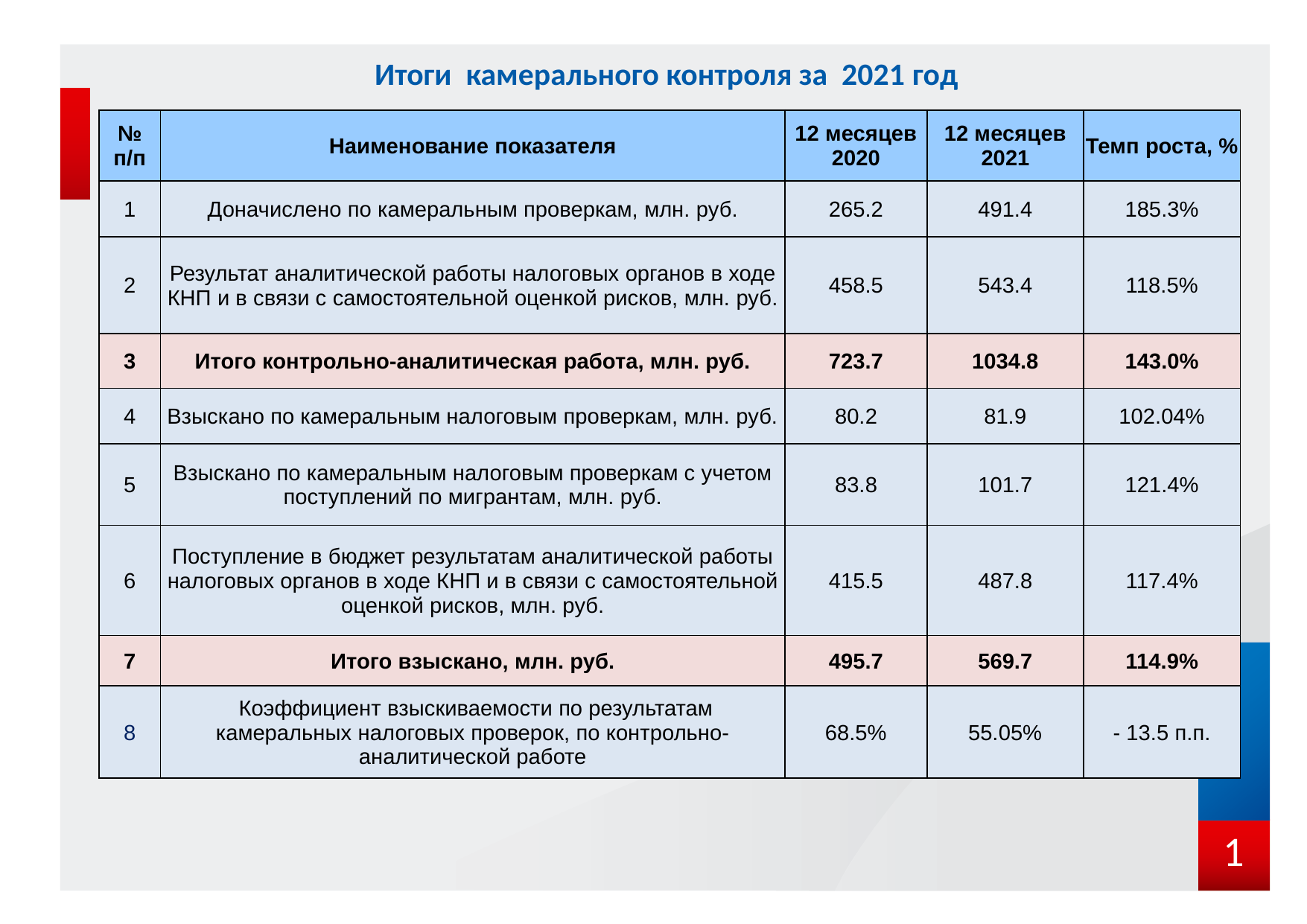

# Итоги  камерального контроля за  2021 год
| № п/п | Наименование показателя | 12 месяцев 2020 | 12 месяцев 2021 | Темп роста, % |
| --- | --- | --- | --- | --- |
| 1 | Доначислено по камеральным проверкам, млн. руб. | 265.2 | 491.4 | 185.3% |
| 2 | Результат аналитической работы налоговых органов в ходе КНП и в связи с самостоятельной оценкой рисков, млн. руб. | 458.5 | 543.4 | 118.5% |
| 3 | Итого контрольно-аналитическая работа, млн. руб. | 723.7 | 1034.8 | 143.0% |
| 4 | Взыскано по камеральным налоговым проверкам, млн. руб. | 80.2 | 81.9 | 102.04% |
| 5 | Взыскано по камеральным налоговым проверкам с учетом поступлений по мигрантам, млн. руб. | 83.8 | 101.7 | 121.4% |
| 6 | Поступление в бюджет результатам аналитической работы налоговых органов в ходе КНП и в связи с самостоятельной оценкой рисков, млн. руб. | 415.5 | 487.8 | 117.4% |
| 7 | Итого взыскано, млн. руб. | 495.7 | 569.7 | 114.9% |
| 8 | Коэффициент взыскиваемости по результатам камеральных налоговых проверок, по контрольно- аналитической работе | 68.5% | 55.05% | - 13.5 п.п. |
1